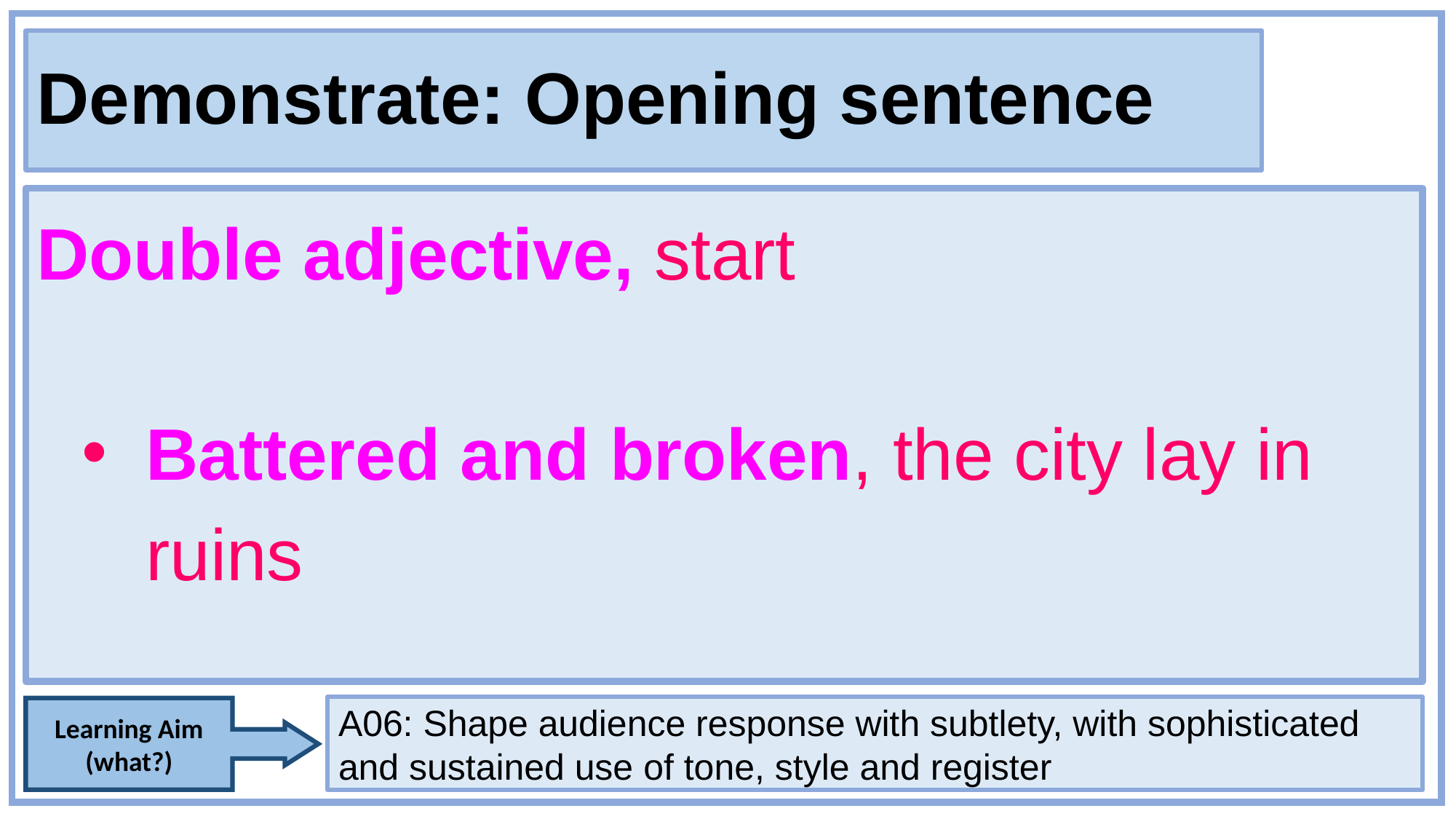

# Demonstrate: Opening sentence
Double adjective, start

Battered and broken, the city lay in ruins

A06: Shape audience response with subtlety, with sophisticated and sustained use of tone, style and register
Learning Aim
(what?)